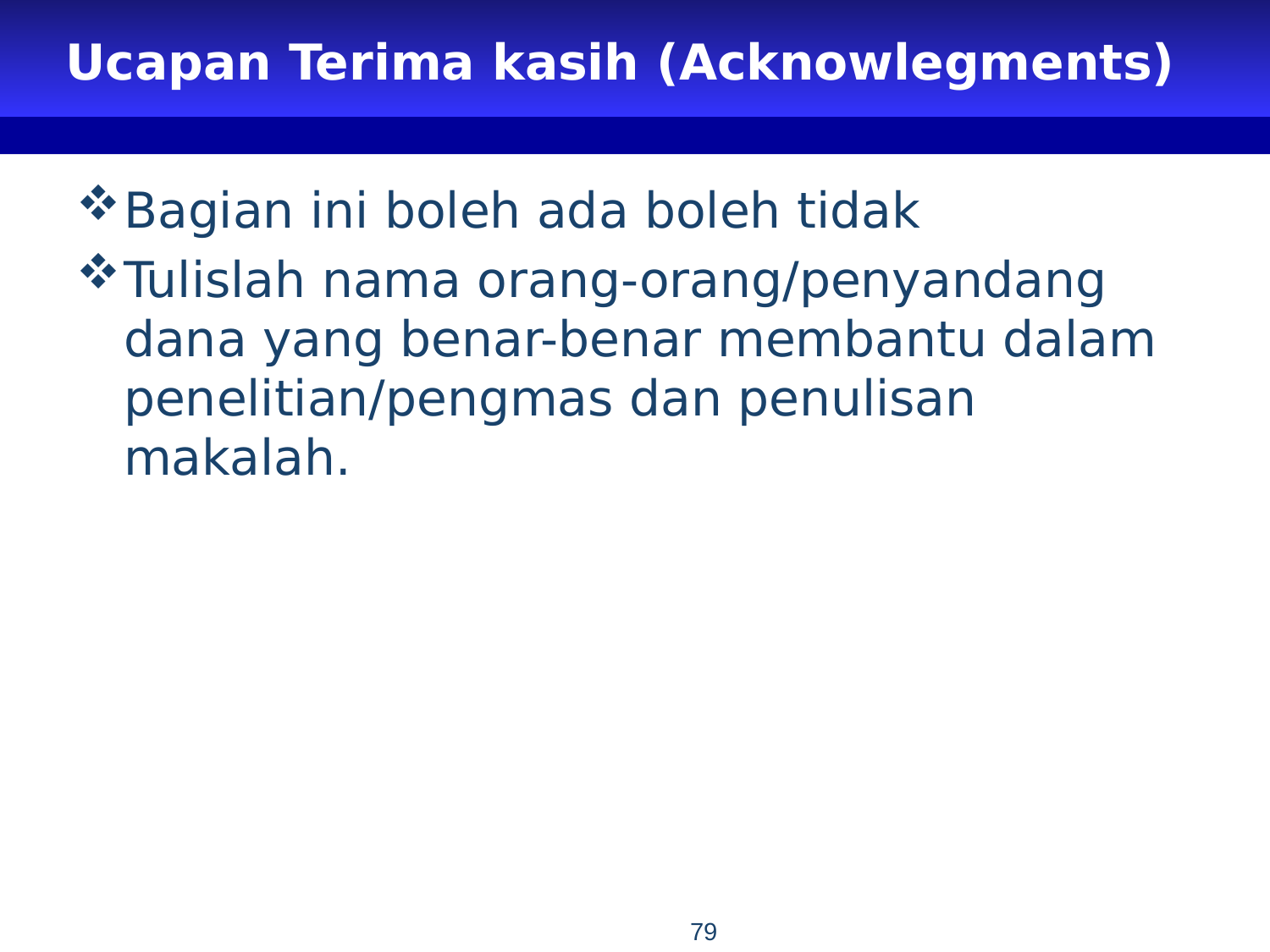

# Ucapan Terima kasih (Acknowlegments)
Bagian ini boleh ada boleh tidak
Tulislah nama orang-orang/penyandang dana yang benar-benar membantu dalam penelitian/pengmas dan penulisan makalah.

79